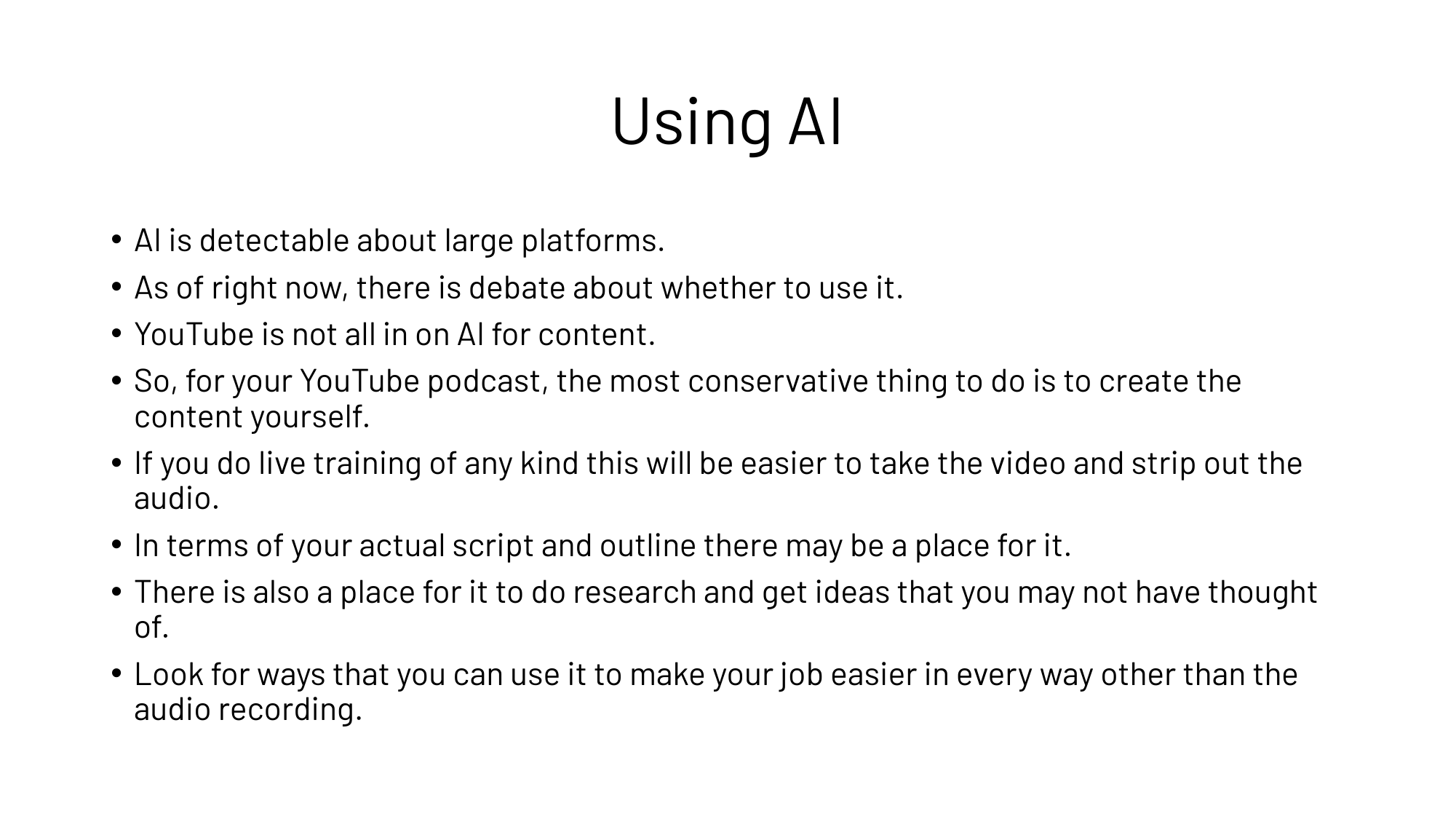

# Using AI
AI is detectable about large platforms.
As of right now, there is debate about whether to use it.
YouTube is not all in on AI for content.
So, for your YouTube podcast, the most conservative thing to do is to create the content yourself.
If you do live training of any kind this will be easier to take the video and strip out the audio.
In terms of your actual script and outline there may be a place for it.
There is also a place for it to do research and get ideas that you may not have thought of.
Look for ways that you can use it to make your job easier in every way other than the audio recording.